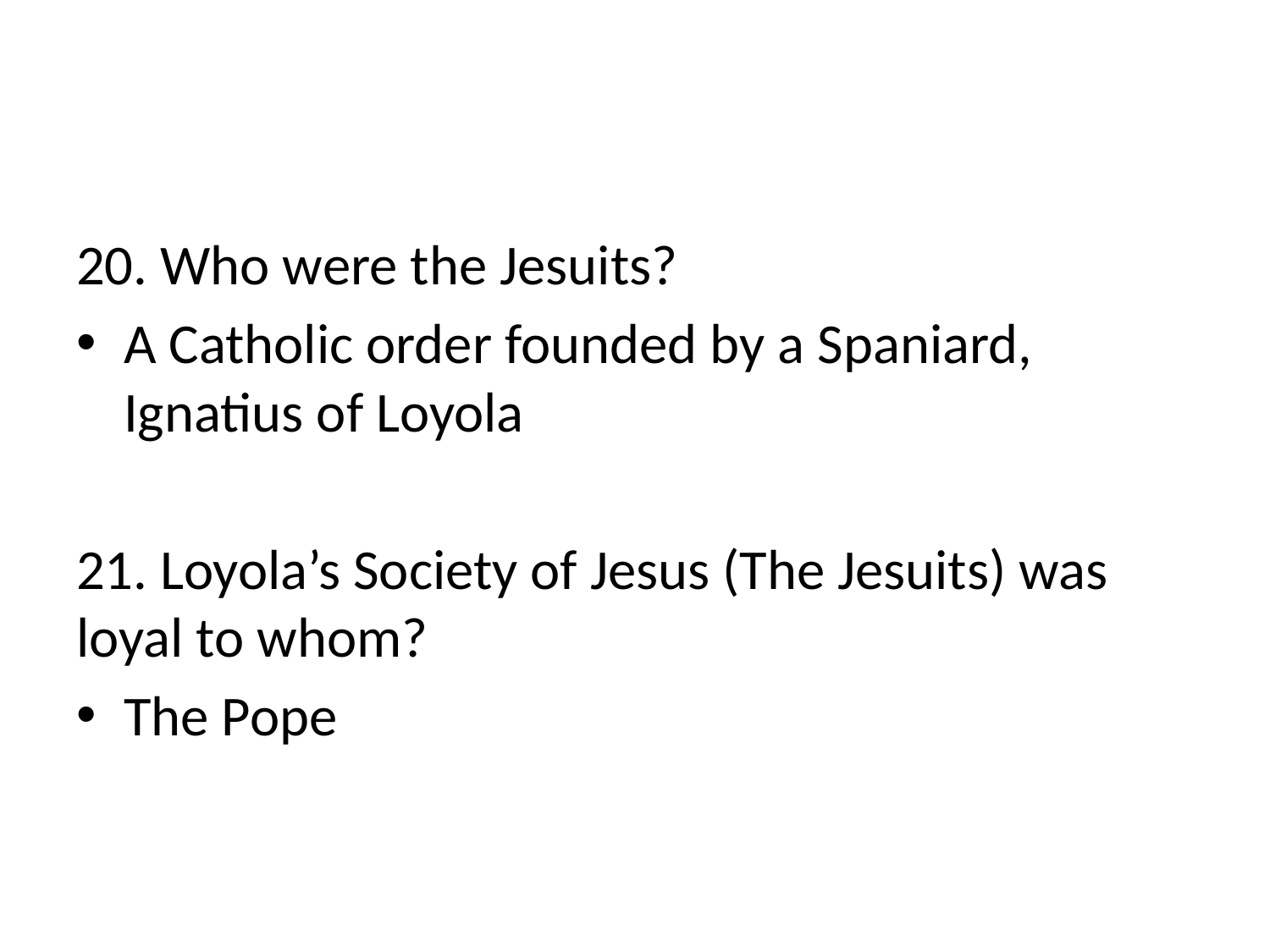

#
20. Who were the Jesuits?
A Catholic order founded by a Spaniard, Ignatius of Loyola

21. Loyola’s Society of Jesus (The Jesuits) was loyal to whom?
The Pope